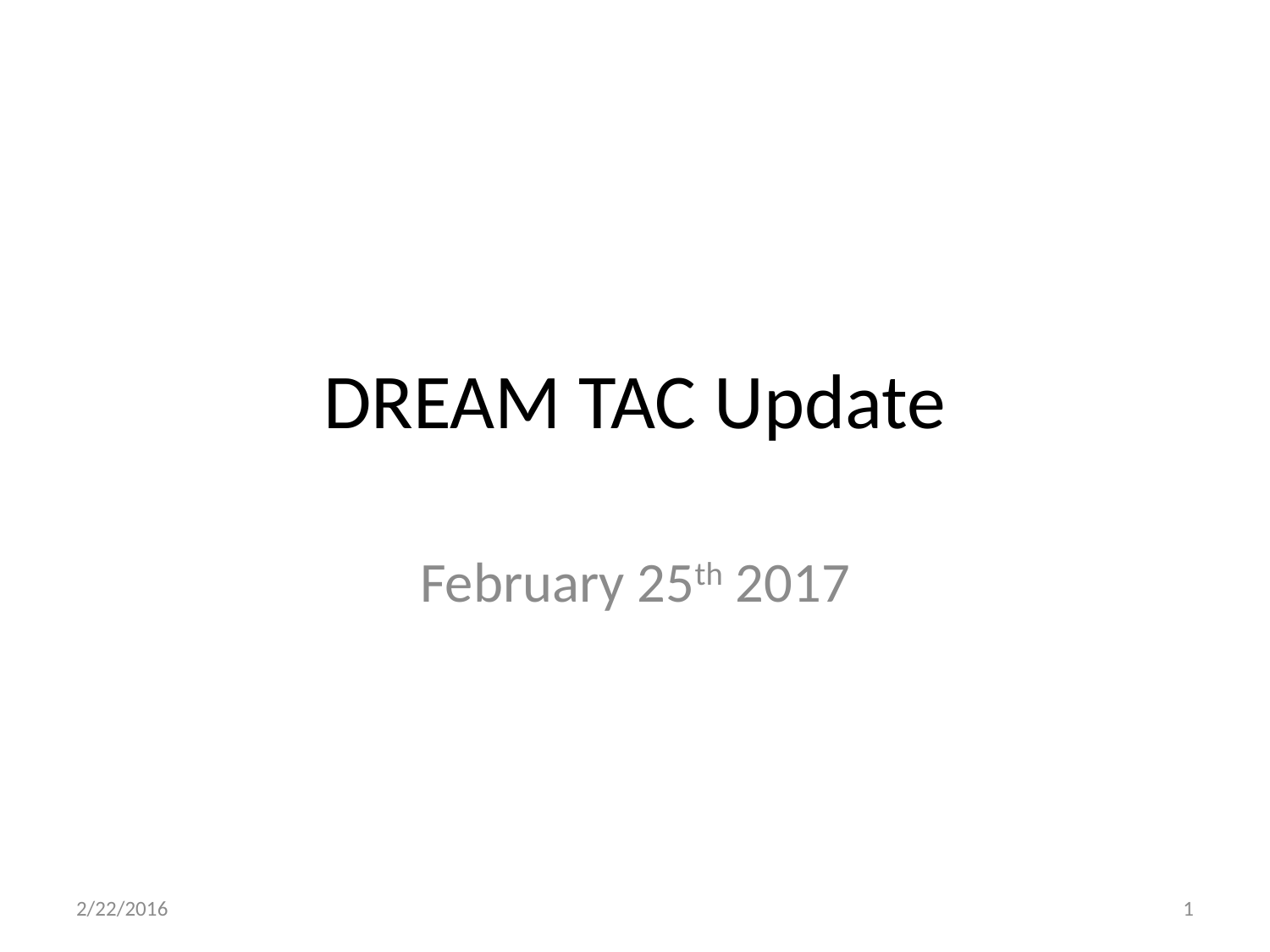

# DREAM TAC Update
February 25th 2017
2/22/2016

1